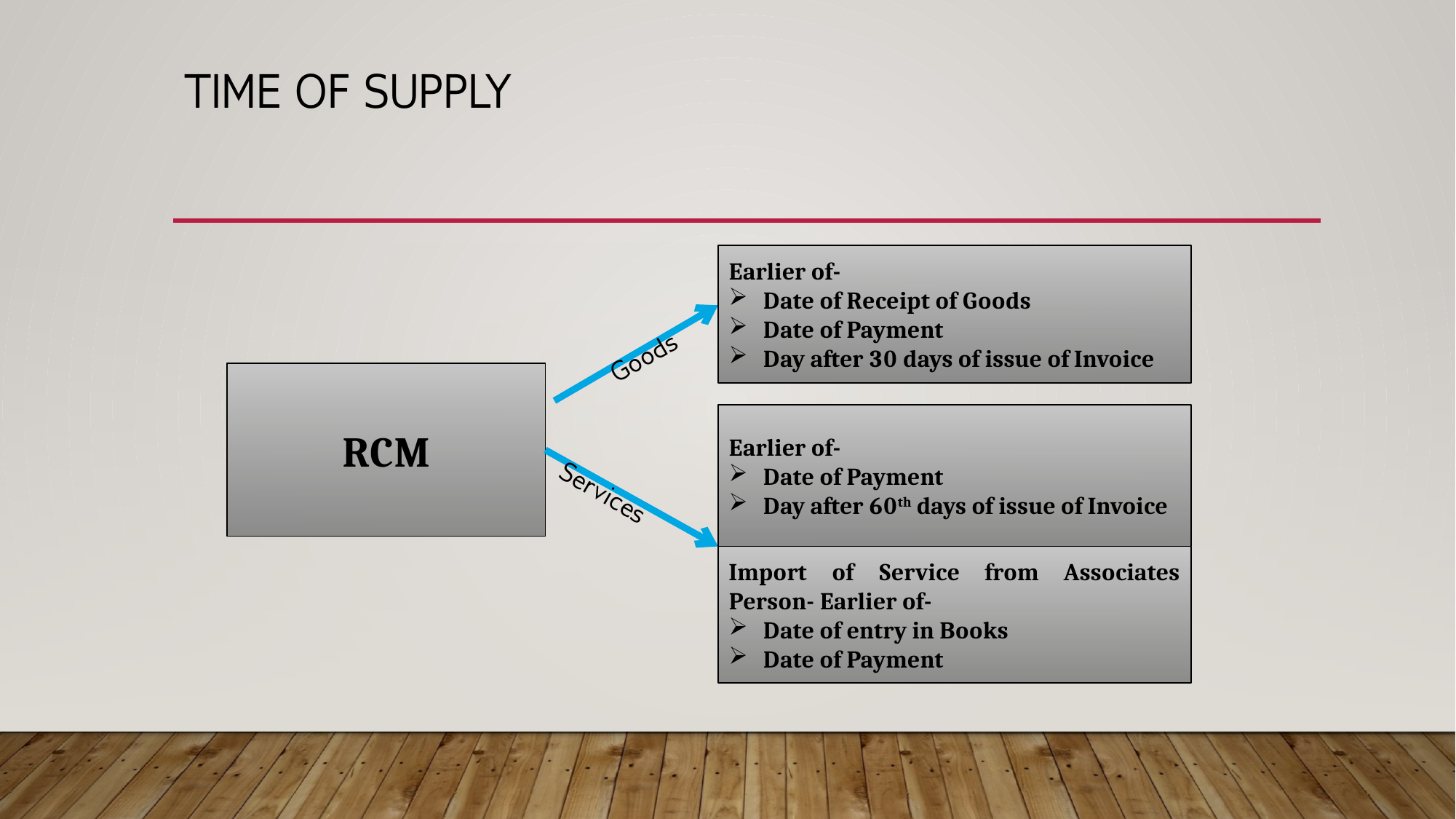

# Time of supply
Earlier of-
Date of Receipt of Goods
Date of Payment
Day after 30 days of issue of Invoice
Goods
RCM
Earlier of-
Date of Payment
Day after 60th days of issue of Invoice
Services
Import of Service from Associates Person- Earlier of-
Date of entry in Books
Date of Payment